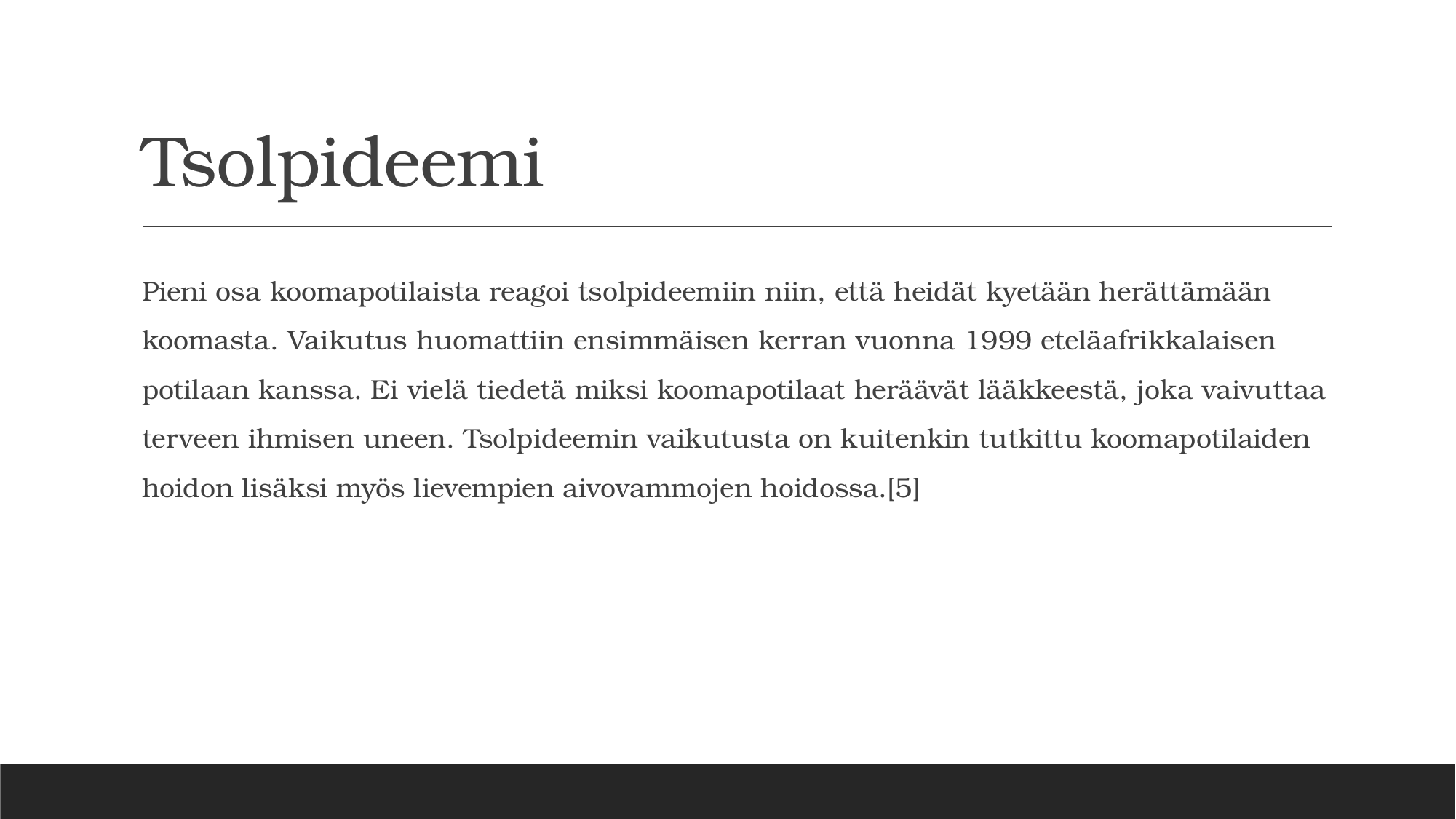

# Tsolpideemi
Pieni osa koomapotilaista reagoi tsolpideemiin niin, että heidät kyetään herättämään koomasta. Vaikutus huomattiin ensimmäisen kerran vuonna 1999 eteläafrikkalaisen potilaan kanssa. Ei vielä tiedetä miksi koomapotilaat heräävät lääkkeestä, joka vaivuttaa terveen ihmisen uneen. Tsolpideemin vaikutusta on kuitenkin tutkittu koomapotilaiden hoidon lisäksi myös lievempien aivovammojen hoidossa.[5]